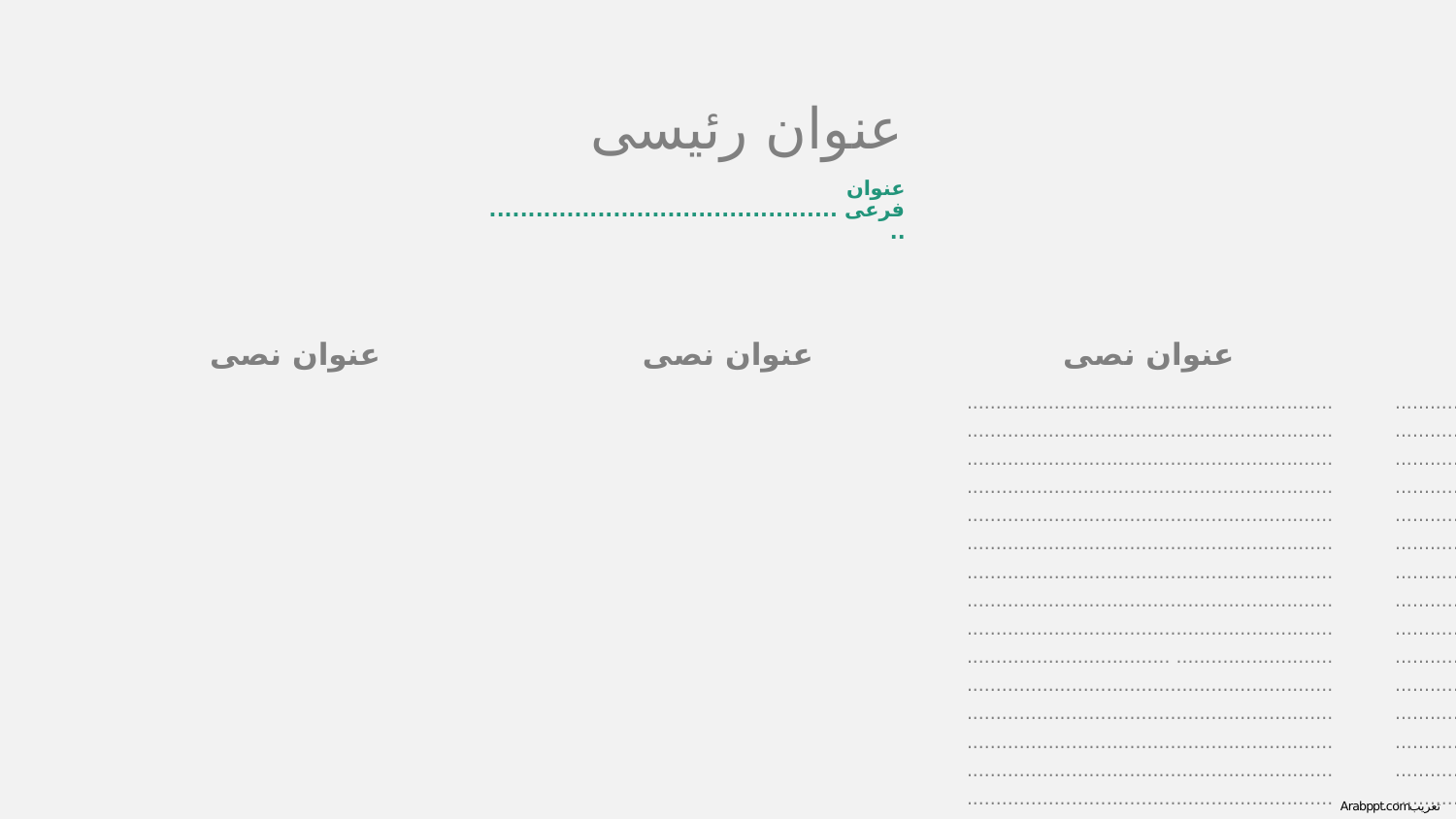

عنوان رئيسى
عنوان فرعى ...............................................
عنوان نصى

عنوان نصى

عنوان نصى
.................................................................................................................................................................................................................................................................................................................................................................................................................................................................................................................................................................................................................. ................................................................................................................................................................................................................................................................................................................................................................................................................................................................................................................................................................................................................................................................................................................................................................................................................................................................................................................................................................................................................................................................................................................................................................................................................................................................................................................................................................................................................................ ...........................................................................................................................................................................................................................................................................................................................................................................................................................................................................................................................................................................................................................................................................................................................................................................................................................................................................................................................................................................................................................................................................................................................................................